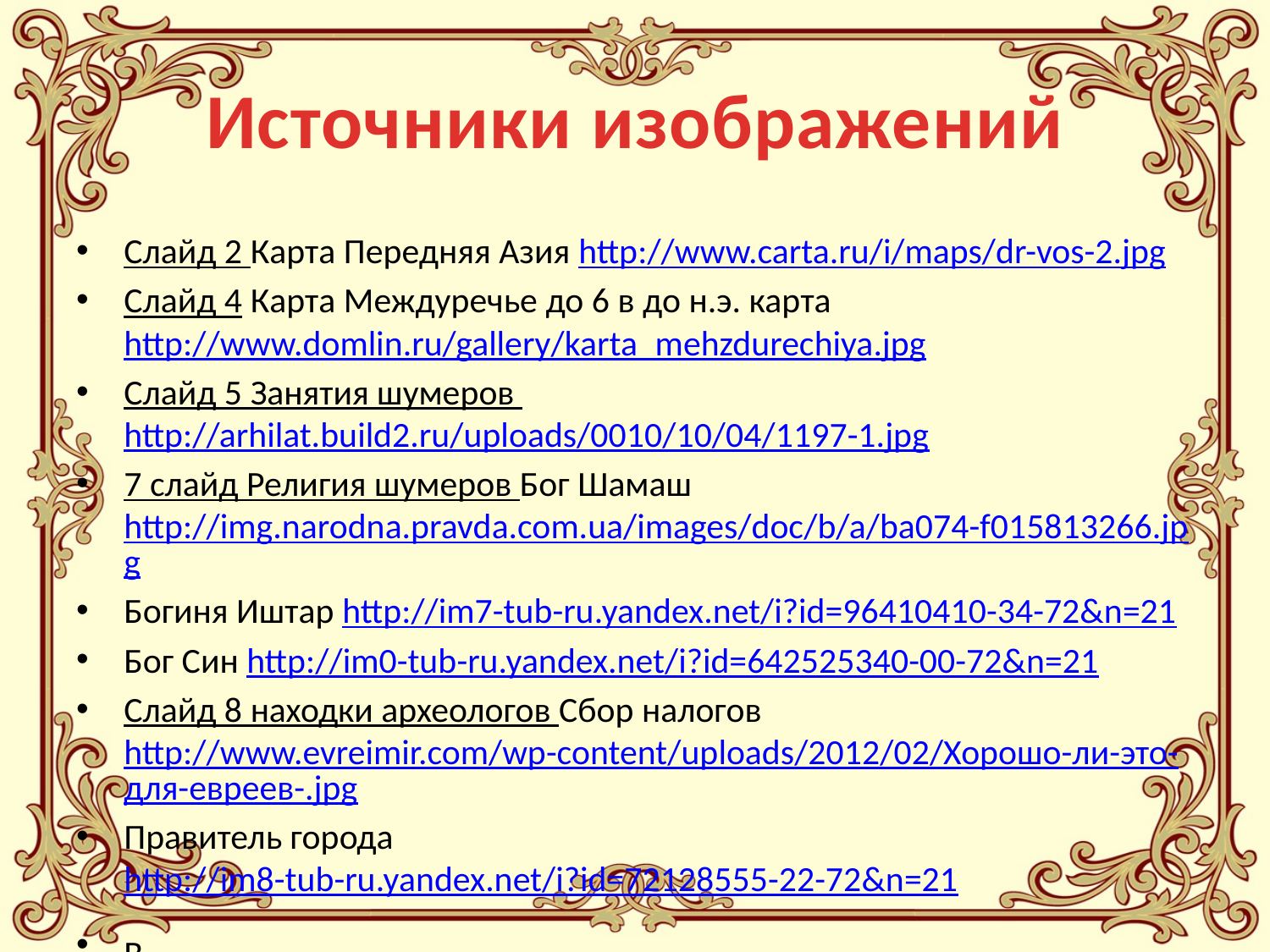

# Источники изображений
Слайд 2 Карта Передняя Азия http://www.carta.ru/i/maps/dr-vos-2.jpg
Слайд 4 Карта Междуречье до 6 в до н.э. карта http://www.domlin.ru/gallery/karta_mehzdurechiya.jpg
Слайд 5 Занятия шумеров http://arhilat.build2.ru/uploads/0010/10/04/1197-1.jpg
7 слайд Религия шумеров Бог Шамаш http://img.narodna.pravda.com.ua/images/doc/b/a/ba074-f015813266.jpg
Богиня Иштар http://im7-tub-ru.yandex.net/i?id=96410410-34-72&n=21
Бог Син http://im0-tub-ru.yandex.net/i?id=642525340-00-72&n=21
Слайд 8 находки археологов Сбор налогов http://www.evreimir.com/wp-content/uploads/2012/02/Хорошо-ли-это-для-евреев-.jpg
Правитель города http://im8-tub-ru.yandex.net/i?id=72128555-22-72&n=21
В